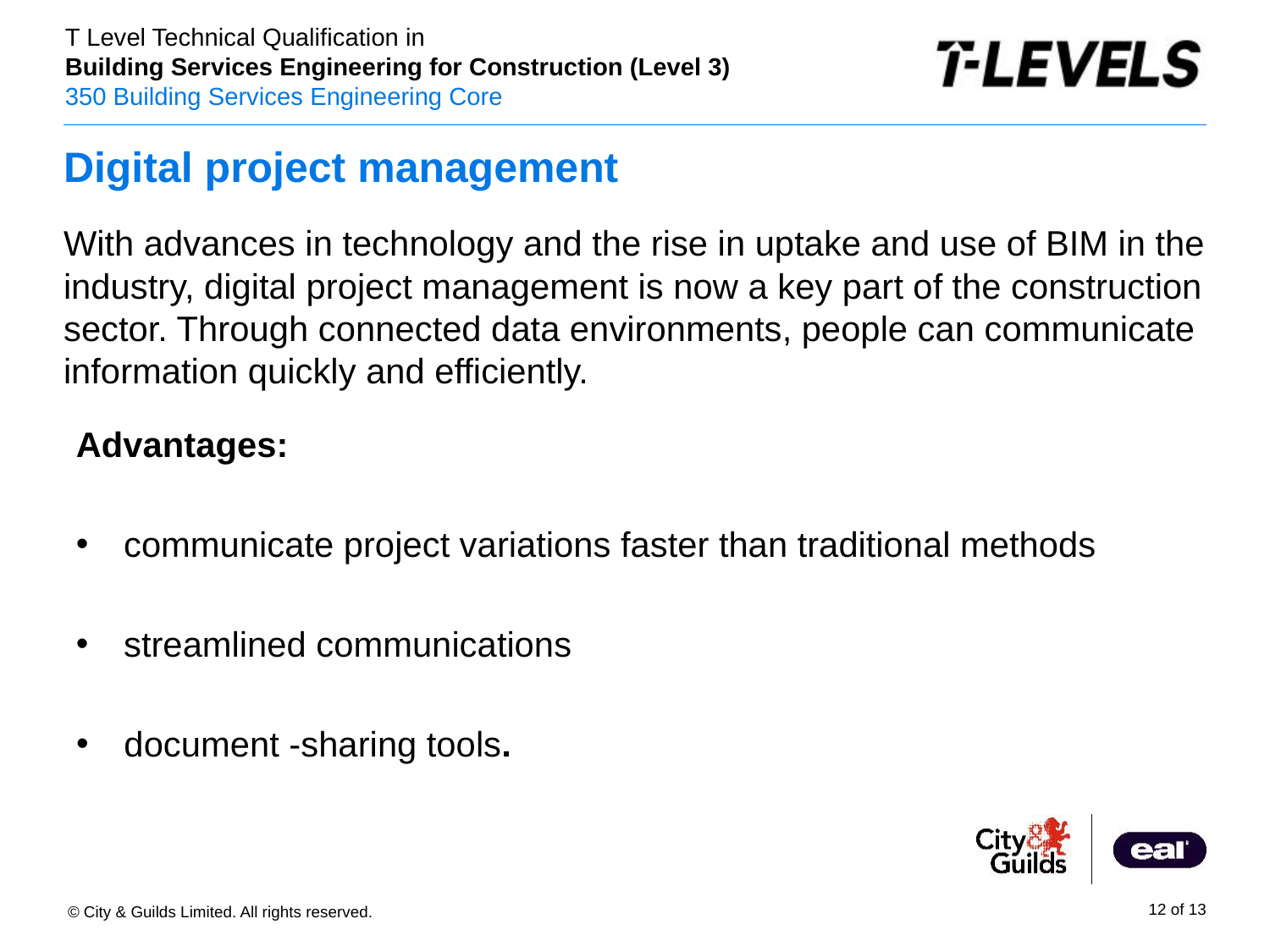

# Digital project management
With advances in technology and the rise in uptake and use of BIM in the industry, digital project management is now a key part of the construction sector. Through connected data environments, people can communicate information quickly and efficiently.
Advantages:
communicate project variations faster than traditional methods
streamlined communications
document -sharing tools.